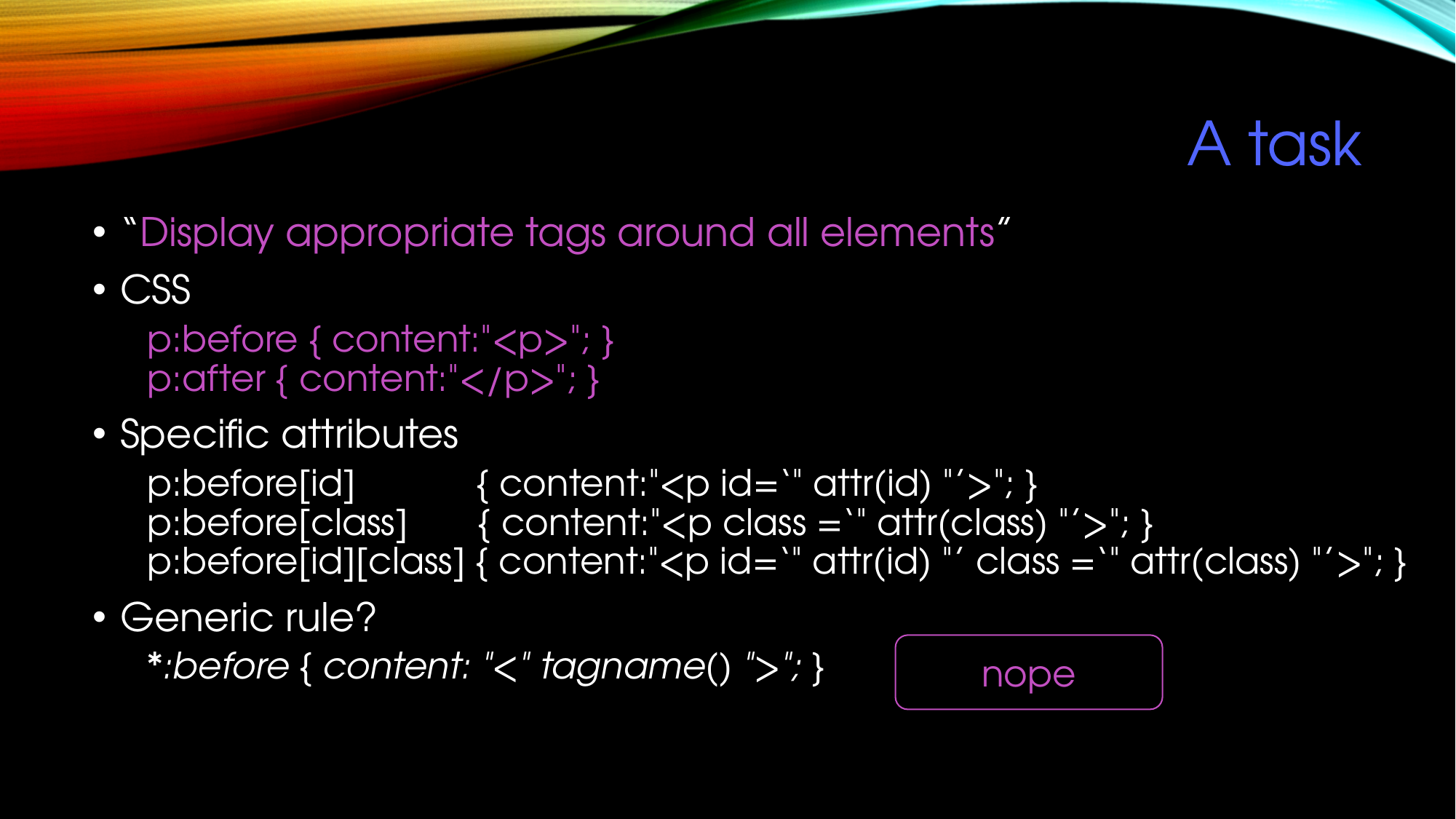

# A task
“Display appropriate tags around all elements”
CSS
p:before { content:"<p>"; }
p:after { content:"</p>"; }
Specific attributes
p:before[id]            { content:"<p id=‘" attr(id) "’>"; }
p:before[class]       { content:"<p class =‘" attr(class) "’>"; }
p:before[id][class] { content:"<p id=‘" attr(id) "’ class =‘" attr(class) "’>"; }
Generic rule?
*:before { content: "<" tagname() ">"; }
nope